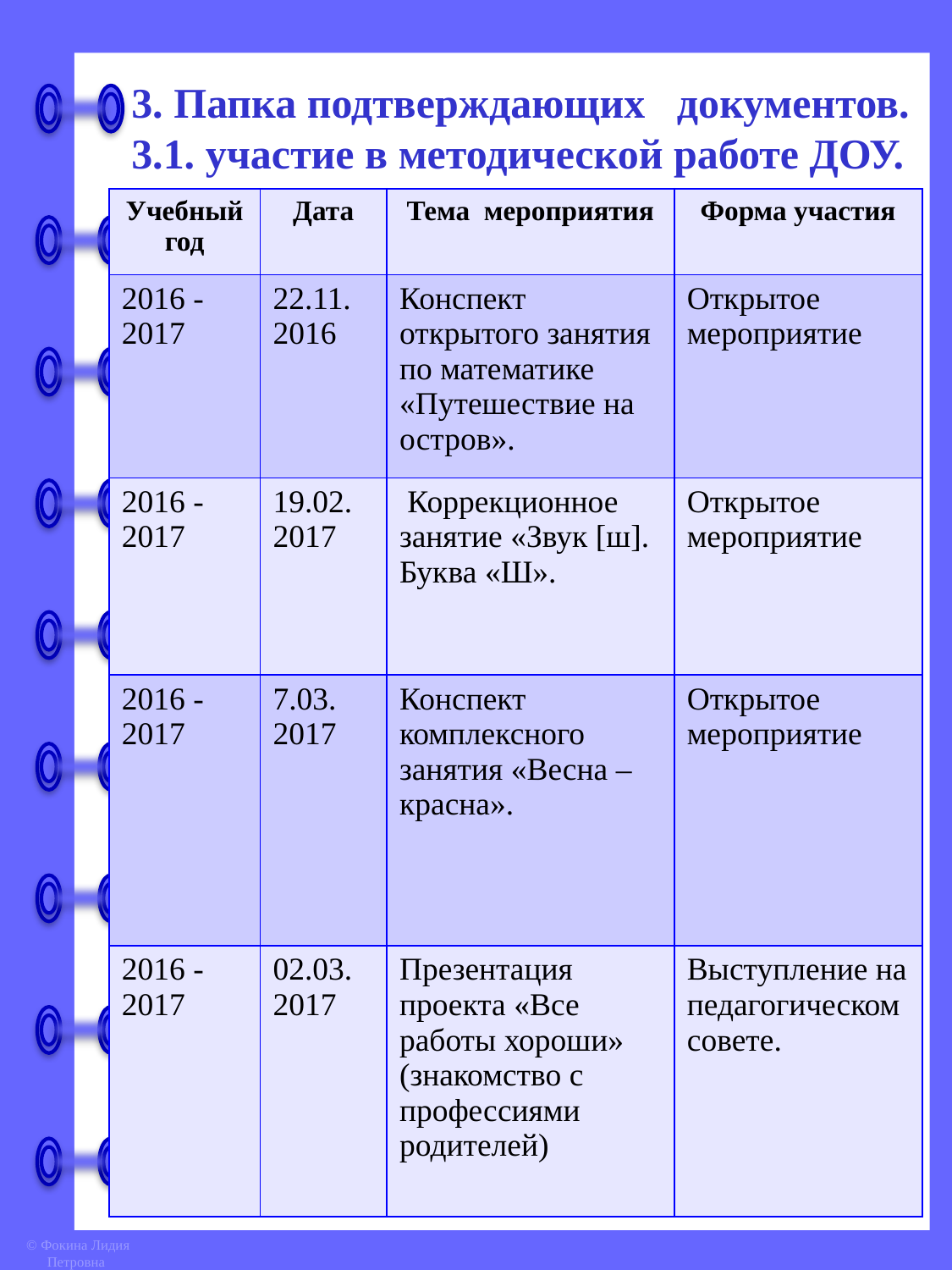

3. Папка подтверждающих   документов.
3.1. участие в методической работе ДОУ.

| Учебный год | Дата | Тема мероприятия | Форма участия |
| --- | --- | --- | --- |
| 2016 -2017 | 22.11. 2016 | Конспект открытого занятия по математике «Путешествие на остров». | Открытое мероприятие |
| 2016 -2017 | 19.02. 2017 | Коррекционное занятие «Звук [ш]. Буква «Ш». | Открытое мероприятие |
| 2016 -2017 | 7.03. 2017 | Конспект комплексного занятия «Весна – красна». | Открытое мероприятие |
| 2016 -2017 | 02.03. 2017 | Презентация проекта «Все работы хороши» (знакомство с профессиями родителей) | Выступление на педагогическом совете. |